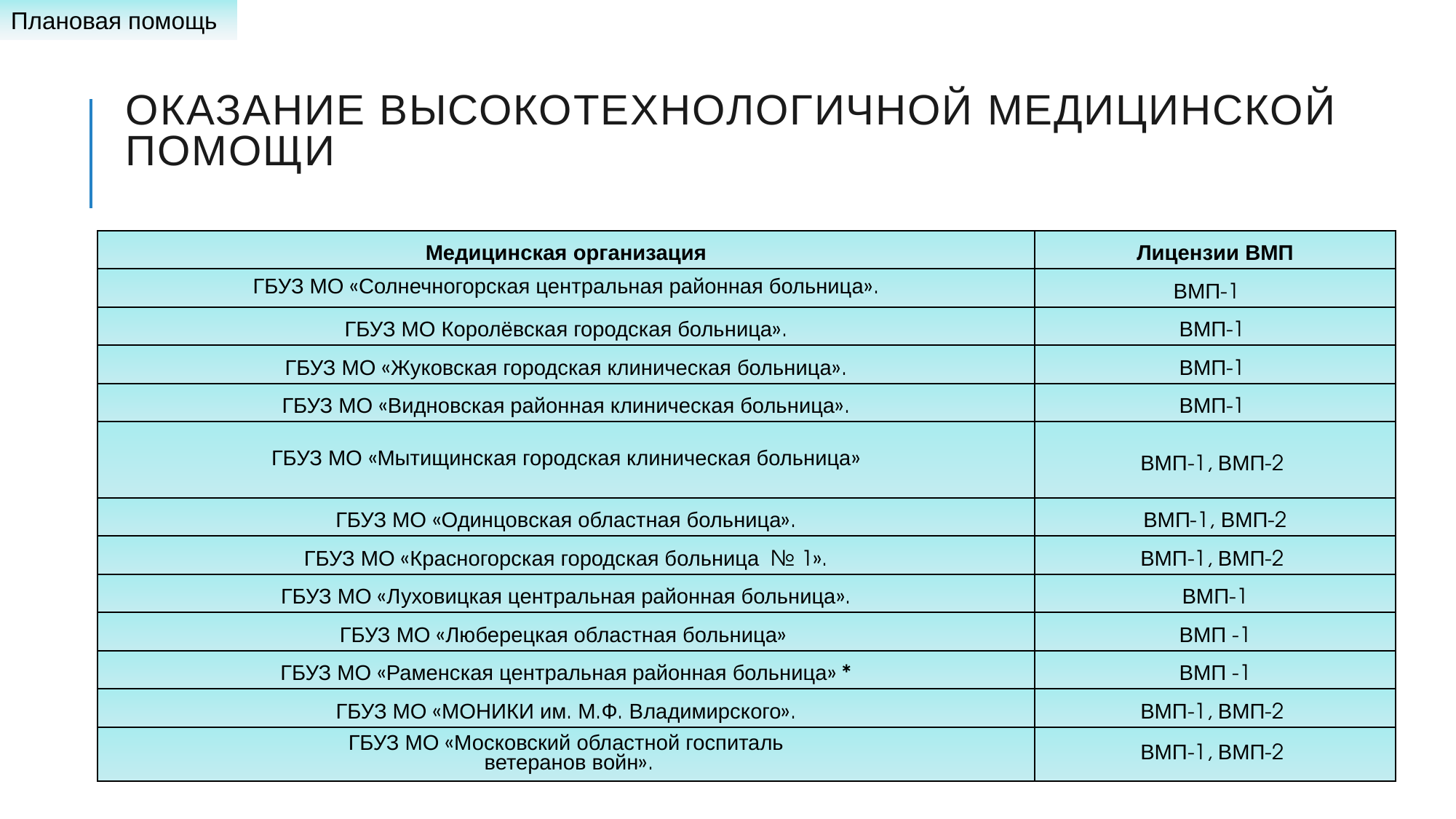

Плановая помощь
# Оказание высокотехнологичной медицинской помощи
| Медицинская организация | Лицензии ВМП |
| --- | --- |
| ГБУЗ МО «Солнечногорская центральная районная больница». | ВМП-1 |
| ГБУЗ МО Королёвская городская больница». | ВМП-1 |
| ГБУЗ МО «Жуковская городская клиническая больница». | ВМП-1 |
| ГБУЗ МО «Видновская районная клиническая больница». | ВМП-1 |
| ГБУЗ МО «Мытищинская городская клиническая больница» | ВМП-1, ВМП-2 |
| ГБУЗ МО «Одинцовская областная больница». | ВМП-1, ВМП-2 |
| ГБУЗ МО «Красногорская городская больница № 1». | ВМП-1, ВМП-2 |
| ГБУЗ МО «Луховицкая центральная районная больница». | ВМП-1 |
| ГБУЗ МО «Люберецкая областная больница» | ВМП -1 |
| ГБУЗ МО «Раменская центральная районная больница» \* | ВМП -1 |
| ГБУЗ МО «МОНИКИ им. М.Ф. Владимирского». | ВМП-1, ВМП-2 |
| ГБУЗ МО «Московский областной госпиталь ветеранов войн». | ВМП-1, ВМП-2 |